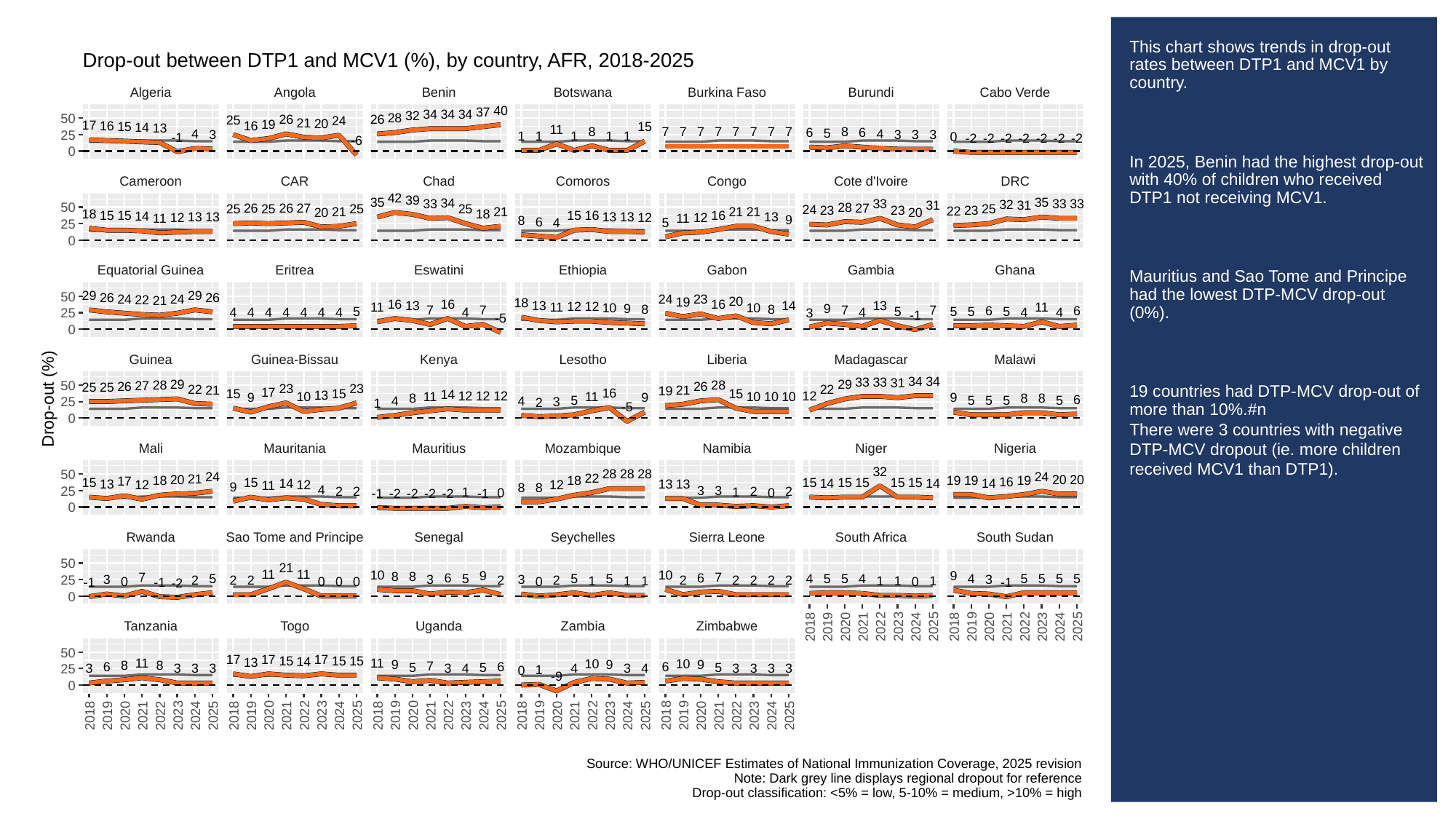

# This chart shows trends in drop-out rates between DTP1 and MCV1 by country.

In 2025, Benin had the highest drop-out with 40% of children who received DTP1 not receiving MCV1.

Mauritius and Sao Tome and Principe had the lowest DTP-MCV drop-out (0%).

19 countries had DTP-MCV drop-out of more than 10%.#n
There were 3 countries with negative DTP-MCV dropout (ie. more children received MCV1 than DTP1).

Drop-out between DTP1 and MCV1 (%), by country, AFR, 2018-2025
Algeria
Angola
Benin
Botswana
Burkina Faso
Burundi
Cabo Verde

40
37
34
34
34

32
28
50
26
26
25
24
21

20
19
17
16
16
15
15
14
13
11

8
8

7
7
7
7
7
7
7
7
6
6
5
4
4
3
3
3
3
25
1
1
1
1
1
0
-1
-2
-2
-2
-2
-2
-2
-2

-6

0

Cameroon
CAR
Chad
Comoros
Congo
Cote d'Ivoire
DRC
42

39
35
35
34
33
33
33
33

32
31
31
28
50
27
27
26
26
25
25
25
25
25
24
23
23
23
22
21
21
21
21

20
20
18
18
16
16
15
15
15
14
13
13
13
13
13

12
12
12
11
11
9
8

6

5
4

25

0

Equatorial Guinea
Eritrea
Eswatini
Ethiopia
Gabon
Gambia
Ghana

29
29
50
26
26
24
24
24
23
22
21

20
19
18
16
16
16
14
13
13
13
12
12
11
11
11
10
10
9
9
8
8

7
7
7
7
6
6
5
5
5
5
5
4
4
4
4
4
4
4
4
4
4
4
3
25

-1

-5

0

Guinea
Guinea-Bissau
Kenya
Lesotho
Liberia
Madagascar
Malawi

34
34
33
33

31
29
29
28
28
50
27
26
26
25
25
23
23
22
22
21
21

19
17
16
15
15
15
14
13
12
12
12
12
11
11
10
10
10
10
9
9
9
Drop-out (%)
8
8
8

6
5
5
5
5
5

4
4
3
25
2
1

-5

0

Mali
Mauritania
Mauritius
Mozambique
Namibia
Niger
Nigeria

32
28
28
28
50
24
24
22
21

20
20
20
19
19
19
18
18
17
16
15
15
15
15
15
15
15
14
14
14
14
13
13
13
12
12
12
11
9
8
8

4
3
3
25

2
2
2
2
1
1
0
0
-1
-1

-2
-2
-2
-2

0

Rwanda
Sao Tome and Principe
Senegal
Seychelles
Sierra Leone
South Africa
South Sudan

50
21

11
11
10
10
9
9
8
8

7
7
6
6
5
5
5
5
5
5
5
5
5
5
4
4
4
3
3
3
3
25
2
2
2
2
2
2
2
2
2
2
1
1
1
1
1
1
0
0
0
0
0
0
-1
-1
-1
-2

0

Tanzania
Togo
Uganda
Zambia
Zimbabwe
2018
2019
2020
2021
2022
2023
2024
2025
2018
2019
2020
2021
2022
2023
2024
2025

50

17
17
17
15
15
15
14
13
11
11
10
10
9
9
9
8
8

7
6
6
6
5
5
5
4
4
4
3
3
3
3
3
3
3
3
3
3
25
1
0

-9

0

2018
2019
2020
2021
2022
2023
2024
2025
2018
2019
2020
2021
2022
2023
2024
2025
2018
2019
2020
2021
2022
2023
2024
2025
2018
2019
2020
2021
2022
2023
2024
2025
2018
2019
2020
2021
2022
2023
2024
2025
Source: WHO/UNICEF Estimates of National Immunization Coverage, 2025 revision
Note: Dark grey line displays regional dropout for reference
Drop-out classification: <5% = low, 5-10% = medium, >10% = high